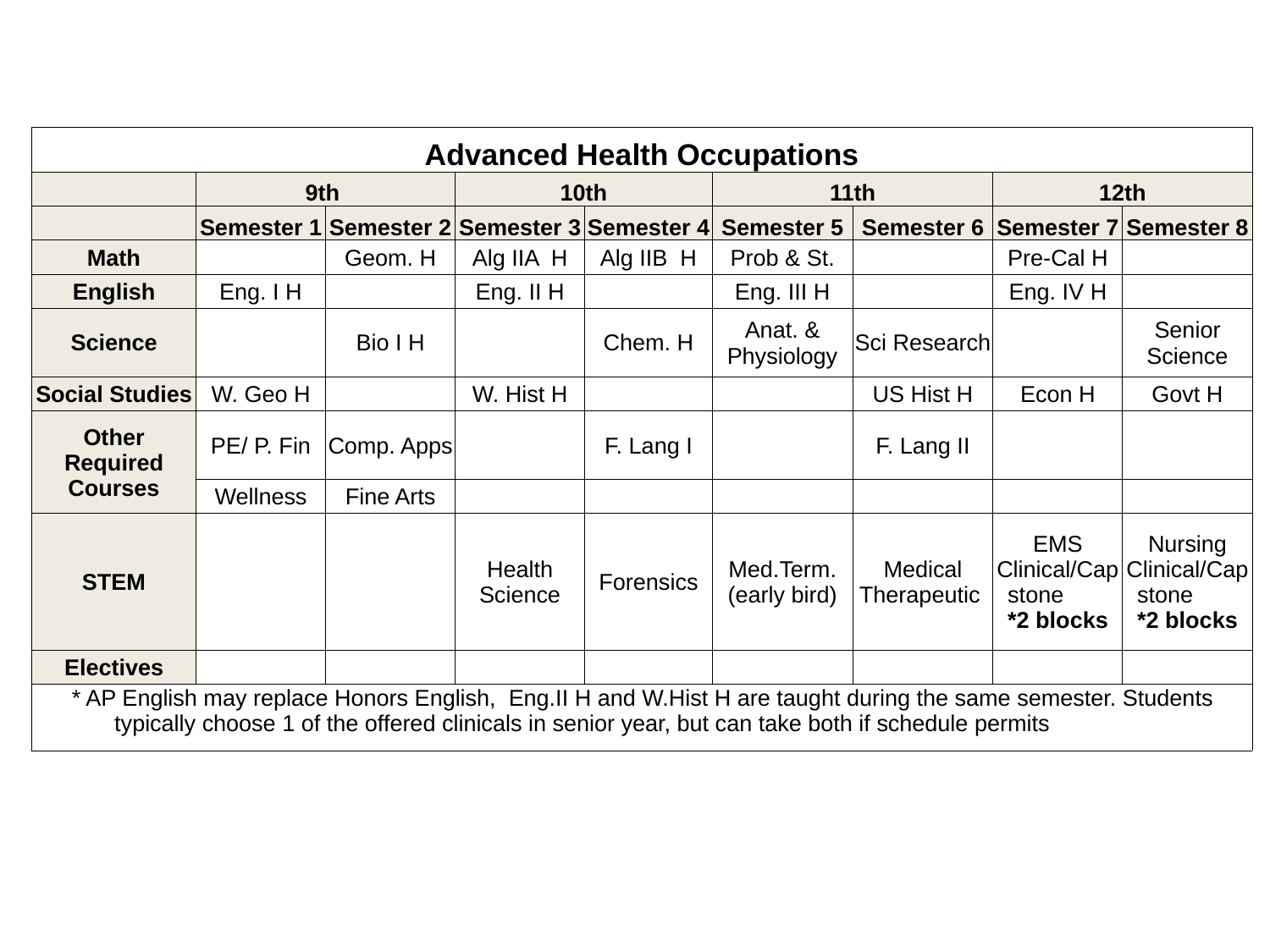

| Advanced Health Occupations |  |  |  |  |  |  |  |  |
| --- | --- | --- | --- | --- | --- | --- | --- | --- |
|  | 9th |  | 10th |  | 11th |  | 12th |  |
|  | Semester 1 | Semester 2 | Semester 3 | Semester 4 | Semester 5 | Semester 6 | Semester 7 | Semester 8 |
| Math |  | Geom. H | Alg IIA H | Alg IIB H | Prob & St. |  | Pre-Cal H |  |
| English | Eng. I H |  | Eng. II H |  | Eng. III H |  | Eng. IV H |  |
| Science |  | Bio I H |  | Chem. H | Anat. & Physiology | Sci Research |  | Senior Science |
| Social Studies | W. Geo H |  | W. Hist H |  |  | US Hist H | Econ H | Govt H |
| Other Required Courses | PE/ P. Fin | Comp. Apps |  | F. Lang I |  | F. Lang II |  |  |
|  | Wellness | Fine Arts |  |  |  |  |  |  |
| STEM |  |  | Health Science | Forensics | Med.Term. (early bird) | Medical Therapeutic | EMS Clinical/Capstone \*2 blocks | Nursing Clinical/Capstone \*2 blocks |
| Electives |  |  |  |  |  |  |  |  |
| \* AP English may replace Honors English, Eng.II H and W.Hist H are taught during the same semester. Students typically choose 1 of the offered clinicals in senior year, but can take both if schedule permits |  |  |  |  |  |  |  |  |